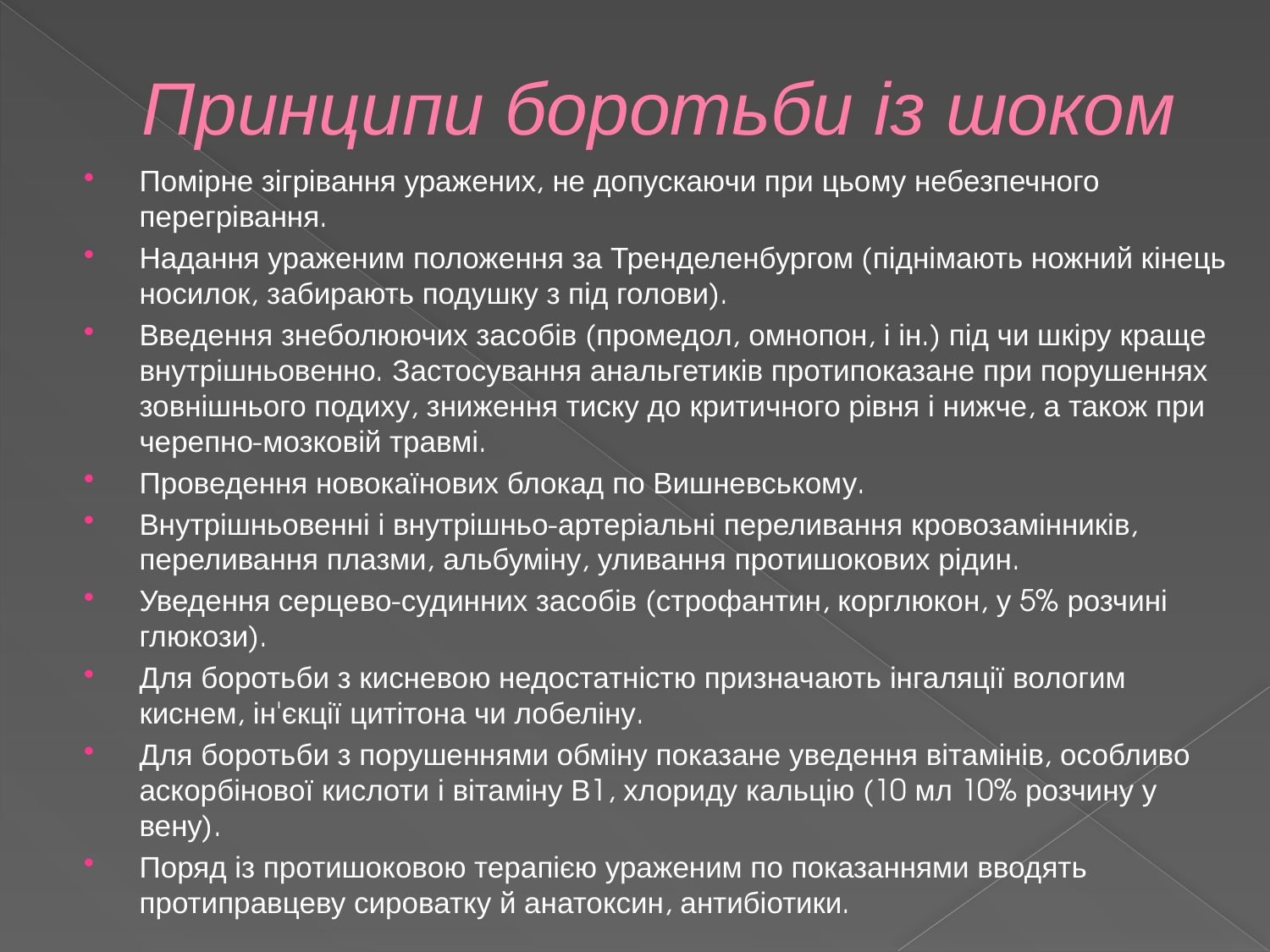

# Принципи боротьби із шоком
Помірне зігрівання уражених, не допускаючи при цьому небезпечного перегрівання.
Надання ураженим положення за Тренделенбургом (піднімають ножний кінець носилок, забирають подушку з під голови).
Введення знеболюючих засобів (промедол, омнопон, і ін.) під чи шкіру краще внутрішньовенно. Застосування анальгетиків протипоказане при порушеннях зовнішнього подиху, зниження тиску до критичного рівня і нижче, а також при черепно-мозковій травмі.
Проведення новокаїнових блокад по Вишневському.
Внутрішньовенні і внутрішньо-артеріальні переливання кровозамінників, переливання плазми, альбуміну, уливання протишокових рідин.
Уведення серцево-судинних засобів (строфантин, корглюкон, у 5% розчині глюкози).
Для боротьби з кисневою недостатністю призначають інгаляції вологим киснем, ін'єкції цитітона чи лобеліну.
Для боротьби з порушеннями обміну показане уведення вітамінів, особливо аскорбінової кислоти і вітаміну В1, хлориду кальцію (10 мл 10% розчину у вену).
Поряд із протишоковою терапією ураженим по показаннями вводять протиправцеву сироватку й анатоксин, антибіотики.